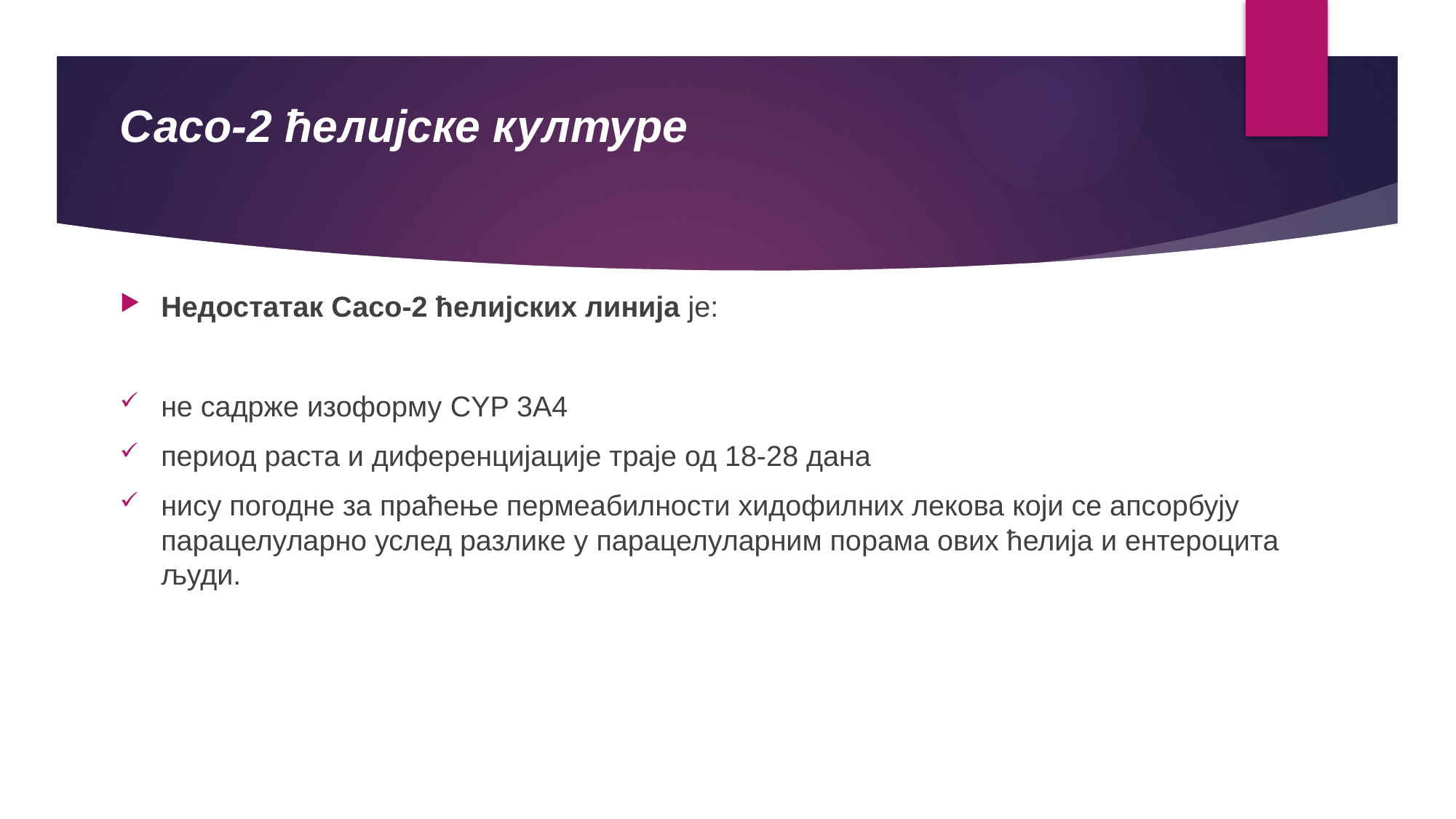

Сасо-2 ћелијске културе
Недостатак Сасо-2 ћелијских линија је:

не садрже изоформу CYP 3A4
период раста и диференцијације траје од 18-28 дана
нису погодне за праћење пермеабилности хидофилних лекова који се апсорбују парацелуларно услед разлике у парацелуларним порама ових ћелија и ентероцита људи.